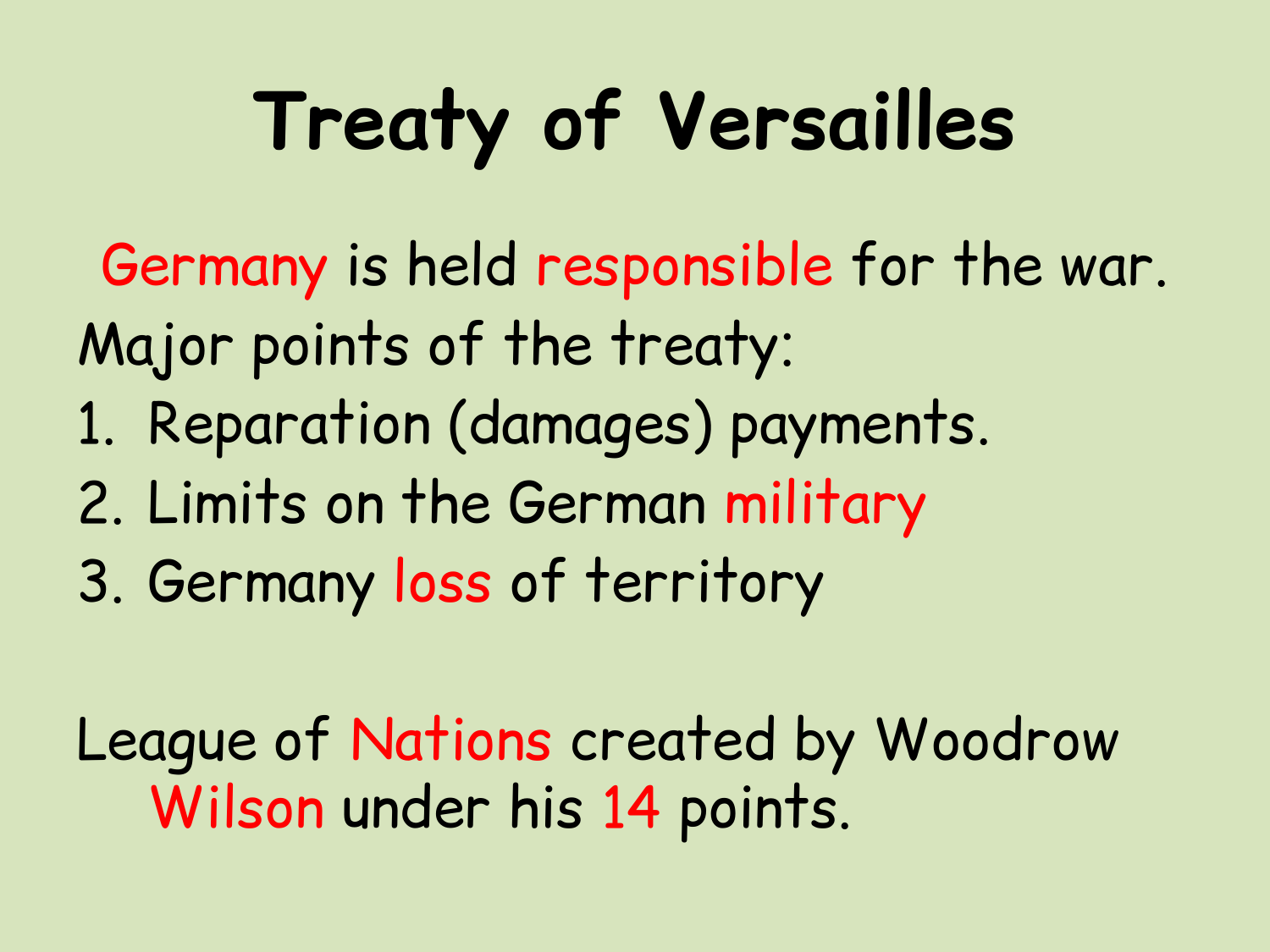

# Treaty of Versailles
Germany is held responsible for the war.
Major points of the treaty:
Reparation (damages) payments.
Limits on the German military
Germany loss of territory

League of Nations created by Woodrow Wilson under his 14 points.